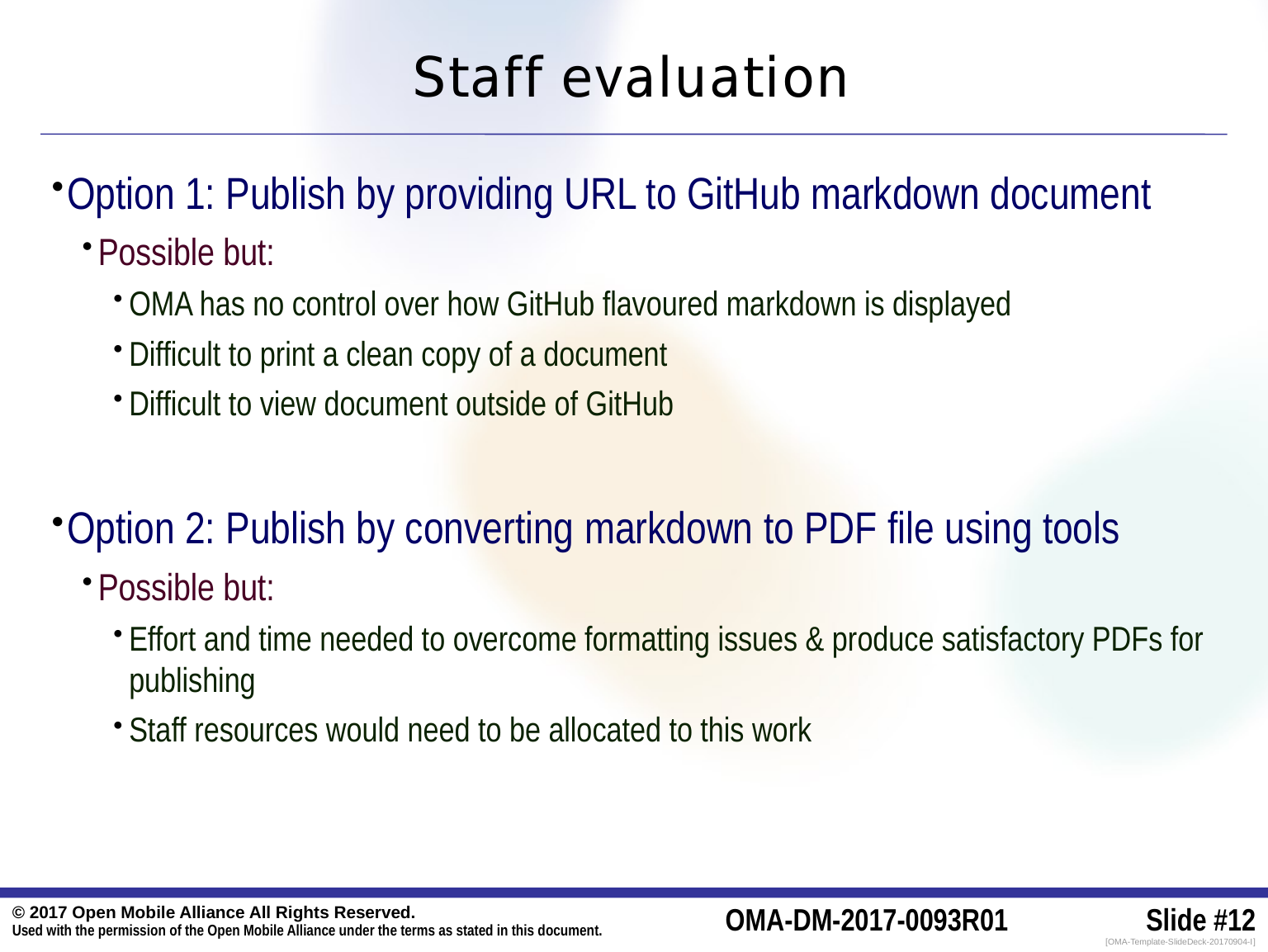

# Staff evaluation
Option 1: Publish by providing URL to GitHub markdown document
Possible but:
OMA has no control over how GitHub flavoured markdown is displayed
Difficult to print a clean copy of a document
Difficult to view document outside of GitHub

Option 2: Publish by converting markdown to PDF file using tools
Possible but:
Effort and time needed to overcome formatting issues & produce satisfactory PDFs for publishing
Staff resources would need to be allocated to this work